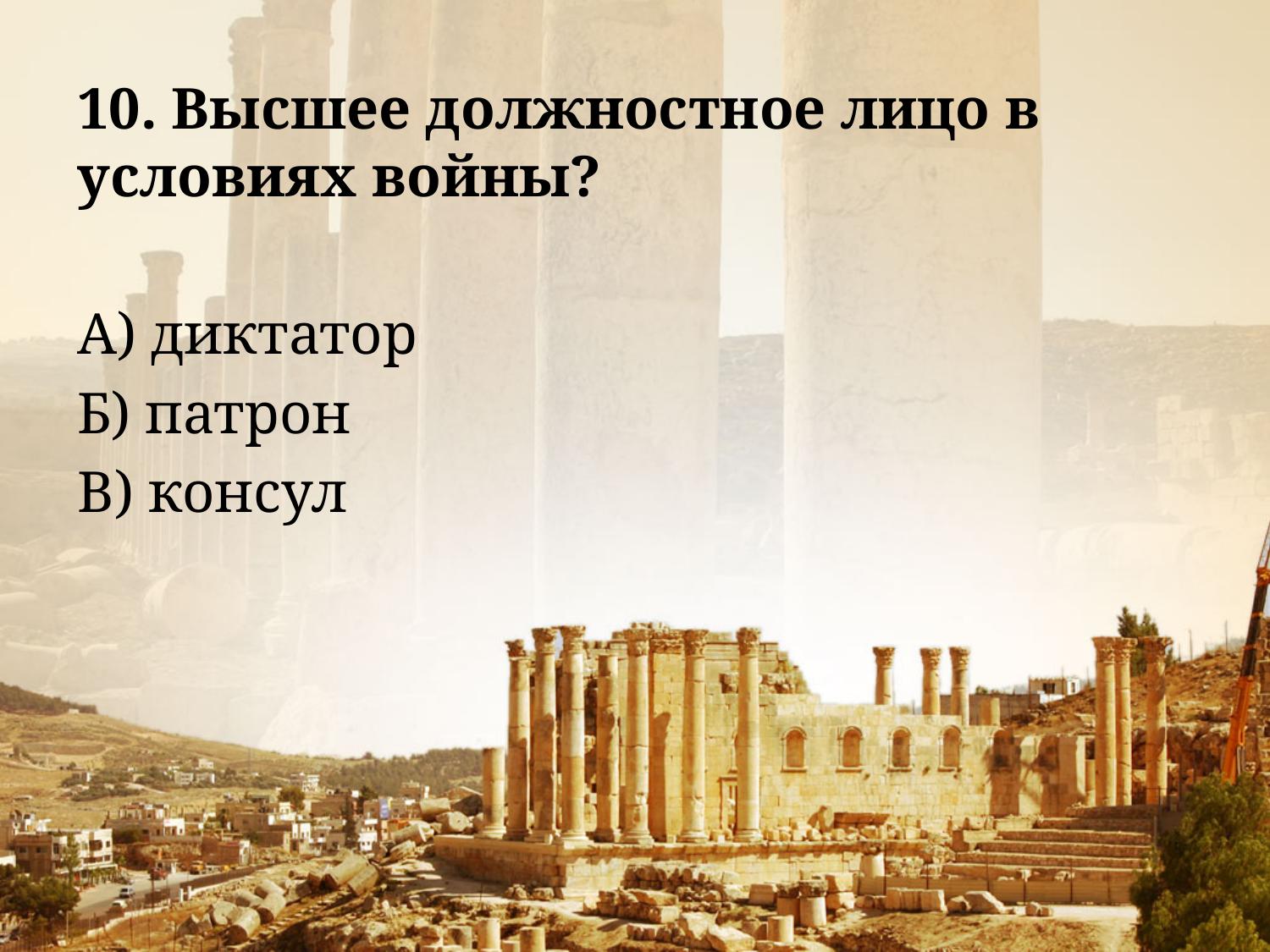

#
10. Высшее должностное лицо в условиях войны?

А) диктатор
Б) патрон
В) консул